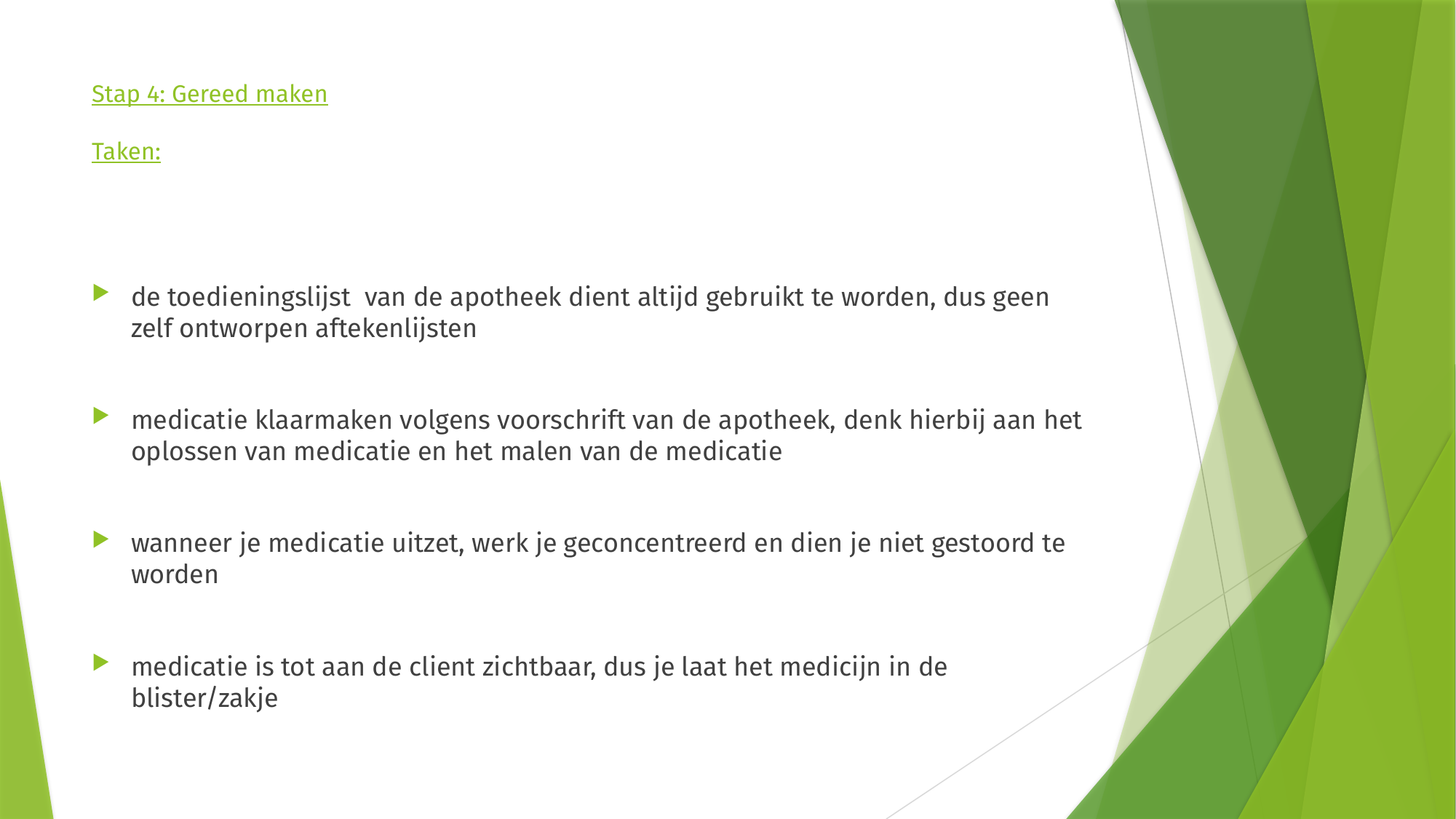

# Stap 4: Gereed maken Taken:

de toedieningslijst  van de apotheek dient altijd gebruikt te worden, dus geen zelf ontworpen aftekenlijsten

medicatie klaarmaken volgens voorschrift van de apotheek, denk hierbij aan het oplossen van medicatie en het malen van de medicatie

wanneer je medicatie uitzet, werk je geconcentreerd en dien je niet gestoord te worden

medicatie is tot aan de client zichtbaar, dus je laat het medicijn in de blister/zakje